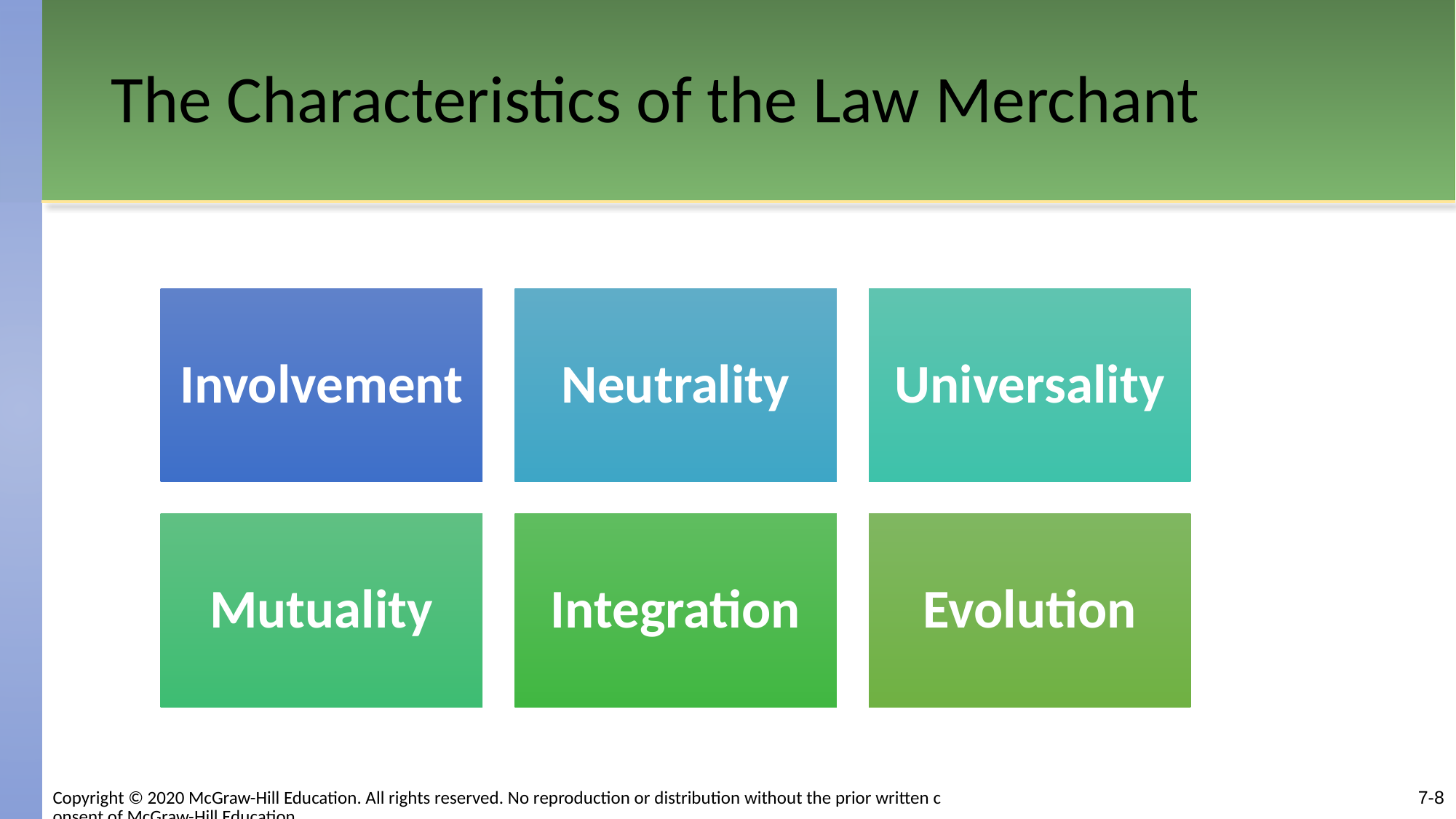

# The Characteristics of the Law Merchant
Involvement
Neutrality
Universality
Mutuality
Integration
Evolution
7-8
Copyright © 2020 McGraw-Hill Education. All rights reserved. No reproduction or distribution without the prior written consent of McGraw-Hill Education.